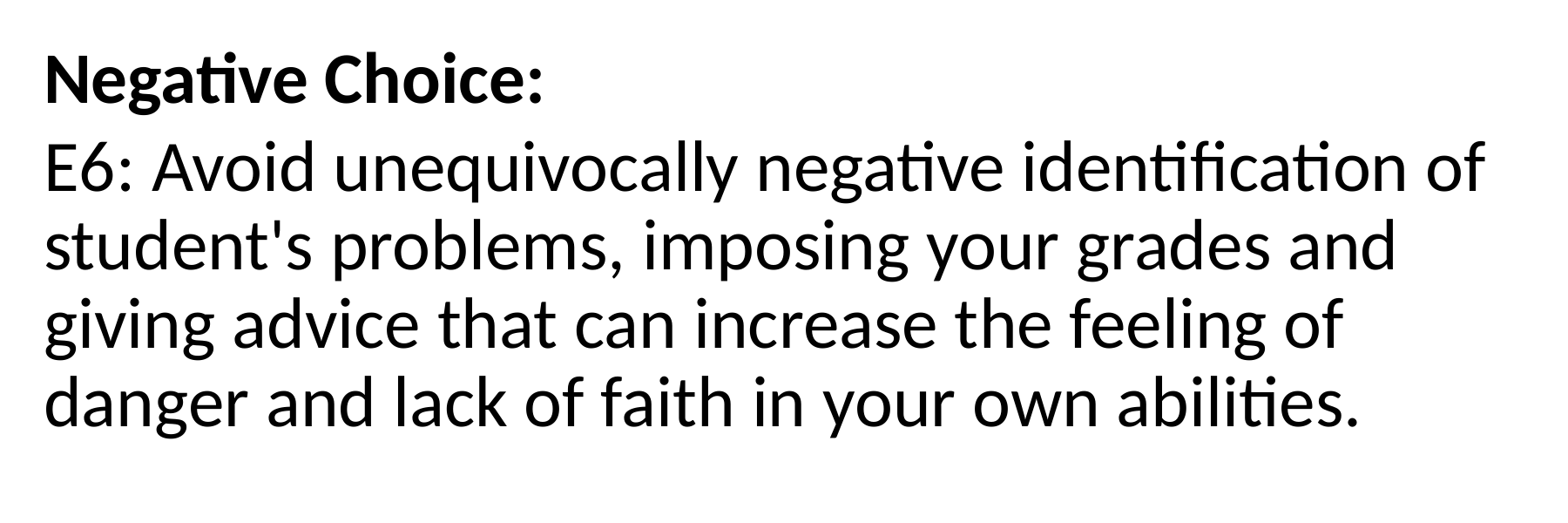

Negative Choice:
E6: Avoid unequivocally negative identification of student's problems, imposing your grades and giving advice that can increase the feeling of danger and lack of faith in your own abilities.